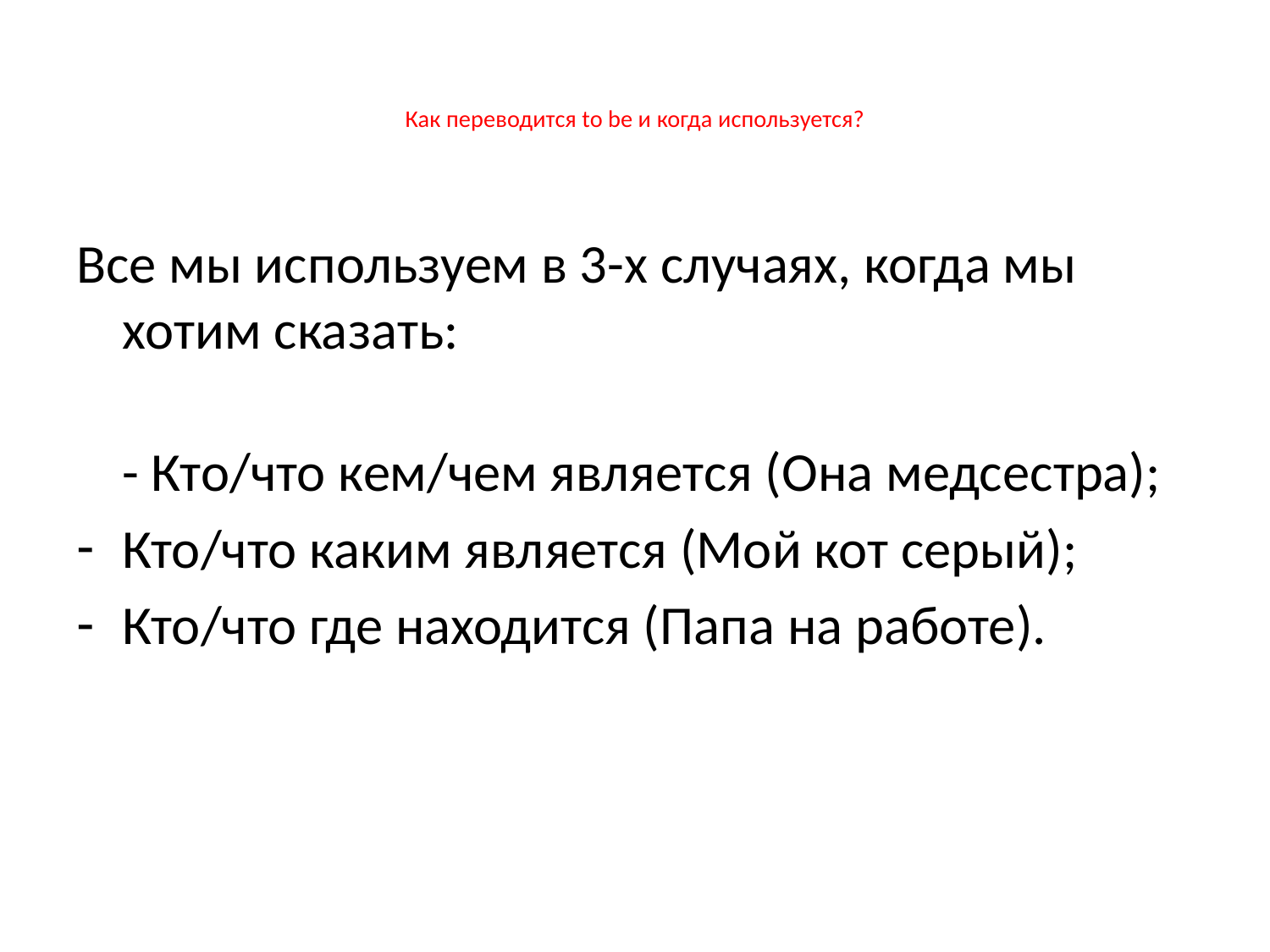

# Как переводится to be и когда используется?
Bсe мы используем в 3-х случаях, когда мы хотим сказать:
- Кто/что кем/чем является (Она медсестра);
Кто/что каким является (Мой кот серый);
Кто/что где находится (Папа на работе).